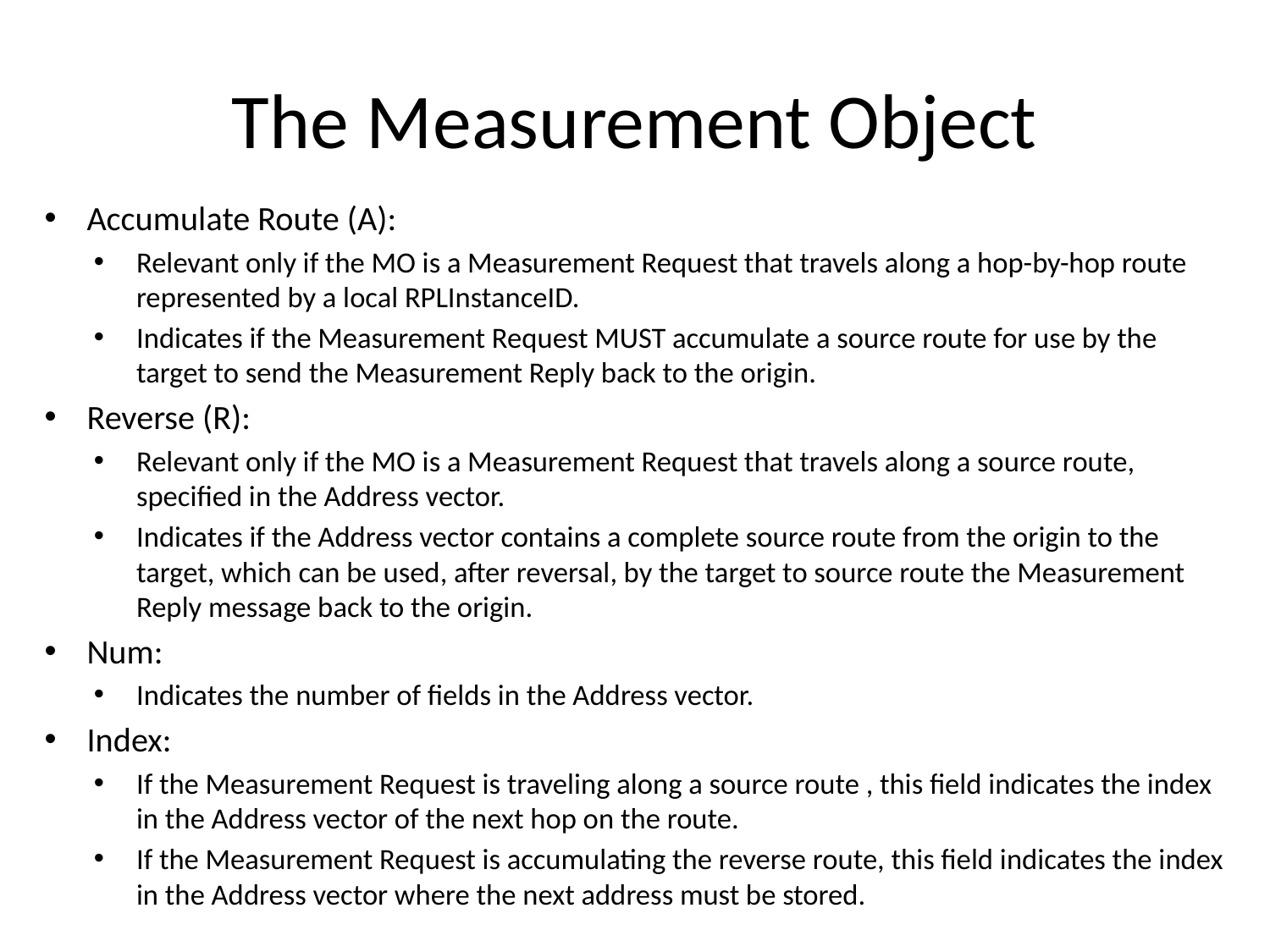

# The Measurement Object
Accumulate Route (A):
Relevant only if the MO is a Measurement Request that travels along a hop-by-hop route represented by a local RPLInstanceID.
Indicates if the Measurement Request MUST accumulate a source route for use by the target to send the Measurement Reply back to the origin.
Reverse (R):
Relevant only if the MO is a Measurement Request that travels along a source route, specified in the Address vector.
Indicates if the Address vector contains a complete source route from the origin to the target, which can be used, after reversal, by the target to source route the Measurement Reply message back to the origin.
Num:
Indicates the number of fields in the Address vector.
Index:
If the Measurement Request is traveling along a source route , this field indicates the index in the Address vector of the next hop on the route.
If the Measurement Request is accumulating the reverse route, this field indicates the index in the Address vector where the next address must be stored.